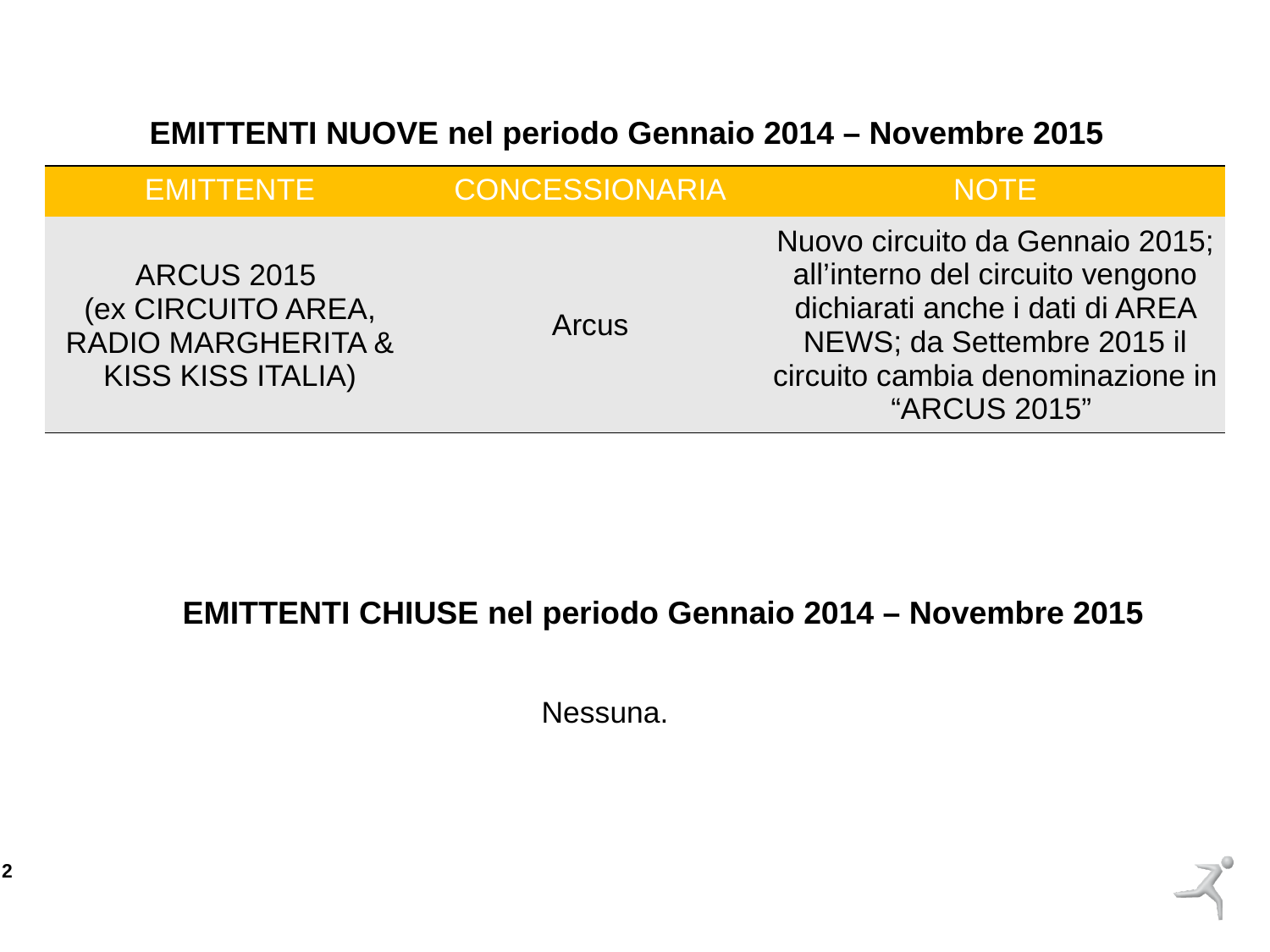

EMITTENTI NUOVE nel periodo Gennaio 2014 – Novembre 2015
| EMITTENTE | CONCESSIONARIA | NOTE |
| --- | --- | --- |
| ARCUS 2015 (ex CIRCUITO AREA, RADIO MARGHERITA & KISS KISS ITALIA) | Arcus | Nuovo circuito da Gennaio 2015; all’interno del circuito vengono dichiarati anche i dati di AREA NEWS; da Settembre 2015 il circuito cambia denominazione in “ARCUS 2015” |
            EMITTENTI CHIUSE nel periodo Gennaio 2014 – Novembre 2015

Nessuna.